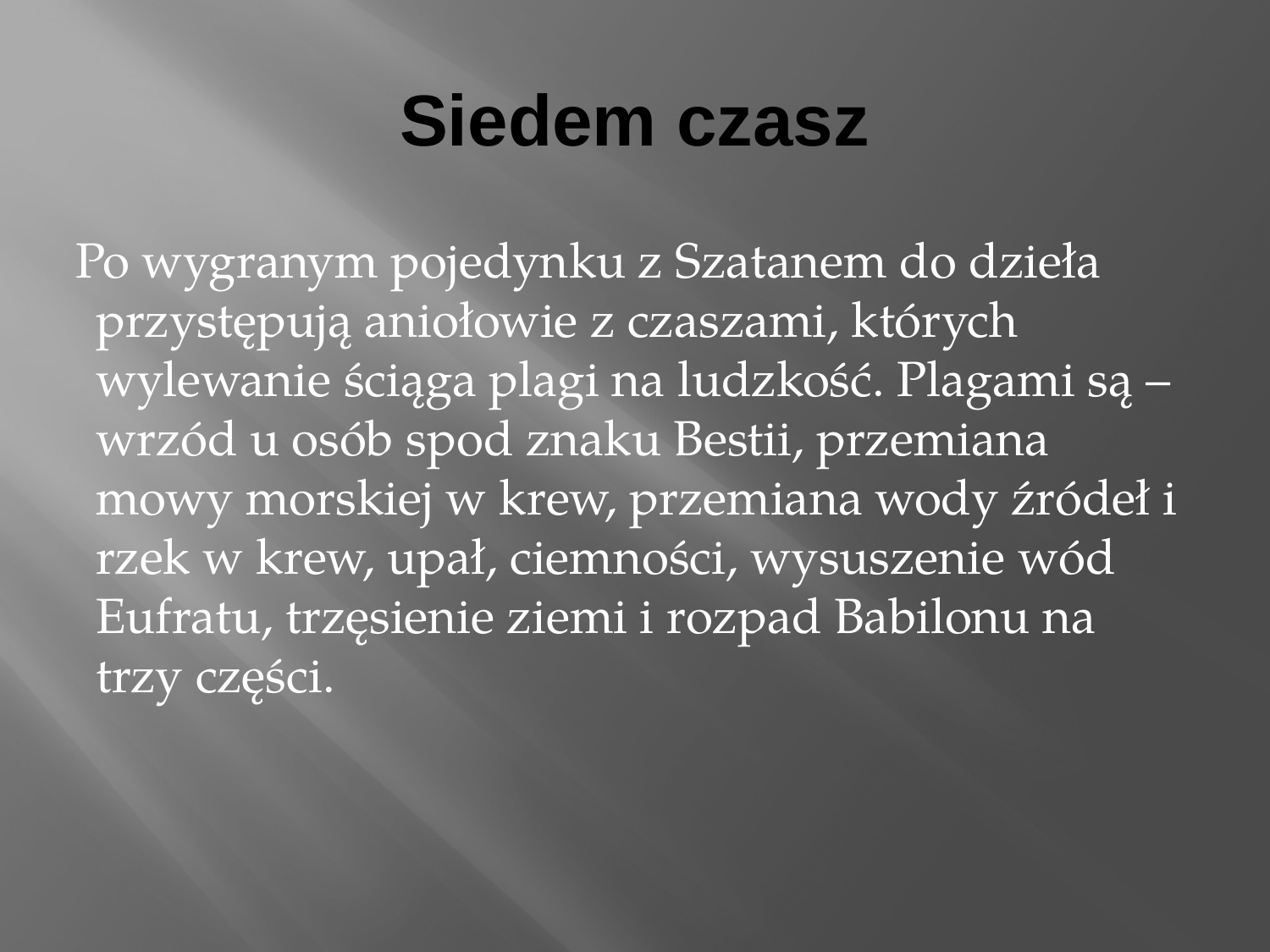

# Siedem czasz
Po wygranym pojedynku z Szatanem do dzieła przystępują aniołowie z czaszami, których wylewanie ściąga plagi na ludzkość. Plagami są – wrzód u osób spod znaku Bestii, przemiana mowy morskiej w krew, przemiana wody źródeł i rzek w krew, upał, ciemności, wysuszenie wód Eufratu, trzęsienie ziemi i rozpad Babilonu na trzy części.